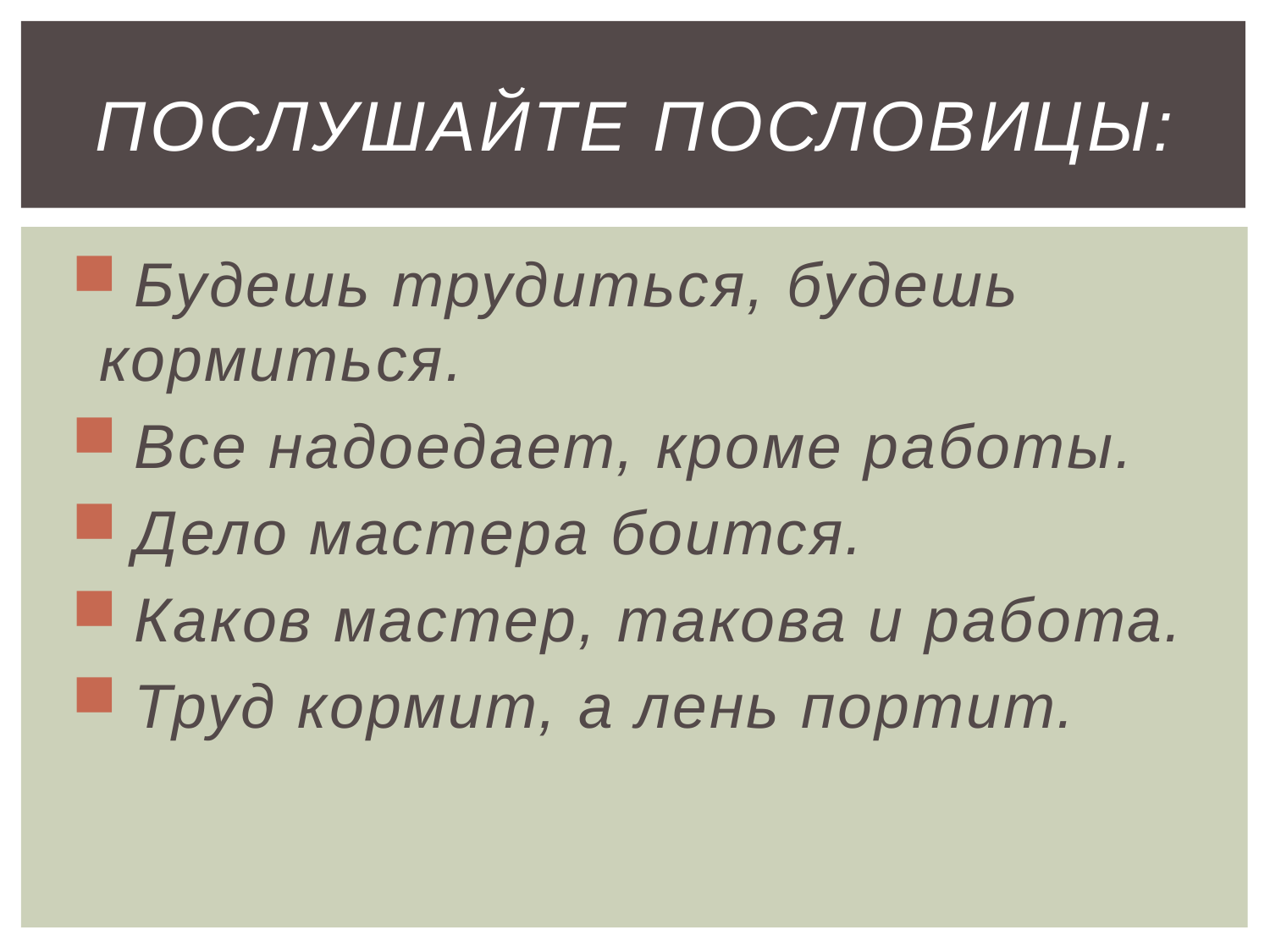

# Послушайте пословицы:
 Будешь трудиться, будешь кормиться.
 Все надоедает, кроме работы.
 Дело мастера боится.
 Каков мастер, такова и работа.
 Труд кормит, а лень портит.